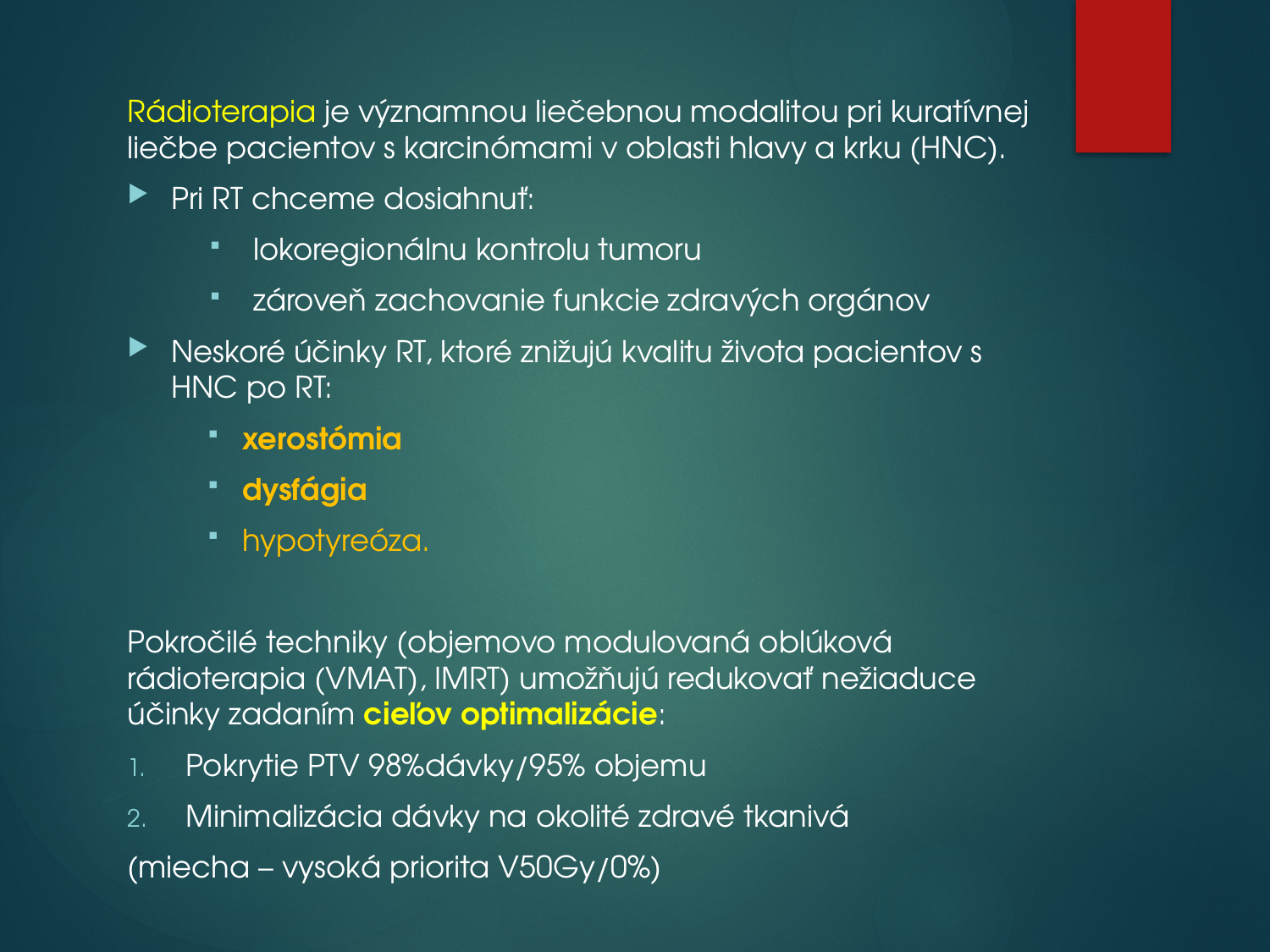

Rádioterapia je významnou liečebnou modalitou pri kuratívnej liečbe pacientov s karcinómami v oblasti hlavy a krku (HNC).
Pri RT chceme dosiahnuť:
lokoregionálnu kontrolu tumoru
zároveň zachovanie funkcie zdravých orgánov
Neskoré účinky RT, ktoré znižujú kvalitu života pacientov s HNC po RT:
xerostómia
dysfágia
hypotyreóza.

Pokročilé techniky (objemovo modulovaná oblúková rádioterapia (VMAT), IMRT) umožňujú redukovať nežiaduce účinky zadaním cieľov optimalizácie:
Pokrytie PTV 98%dávky/95% objemu
Minimalizácia dávky na okolité zdravé tkanivá
(miecha – vysoká priorita V50Gy/0%)